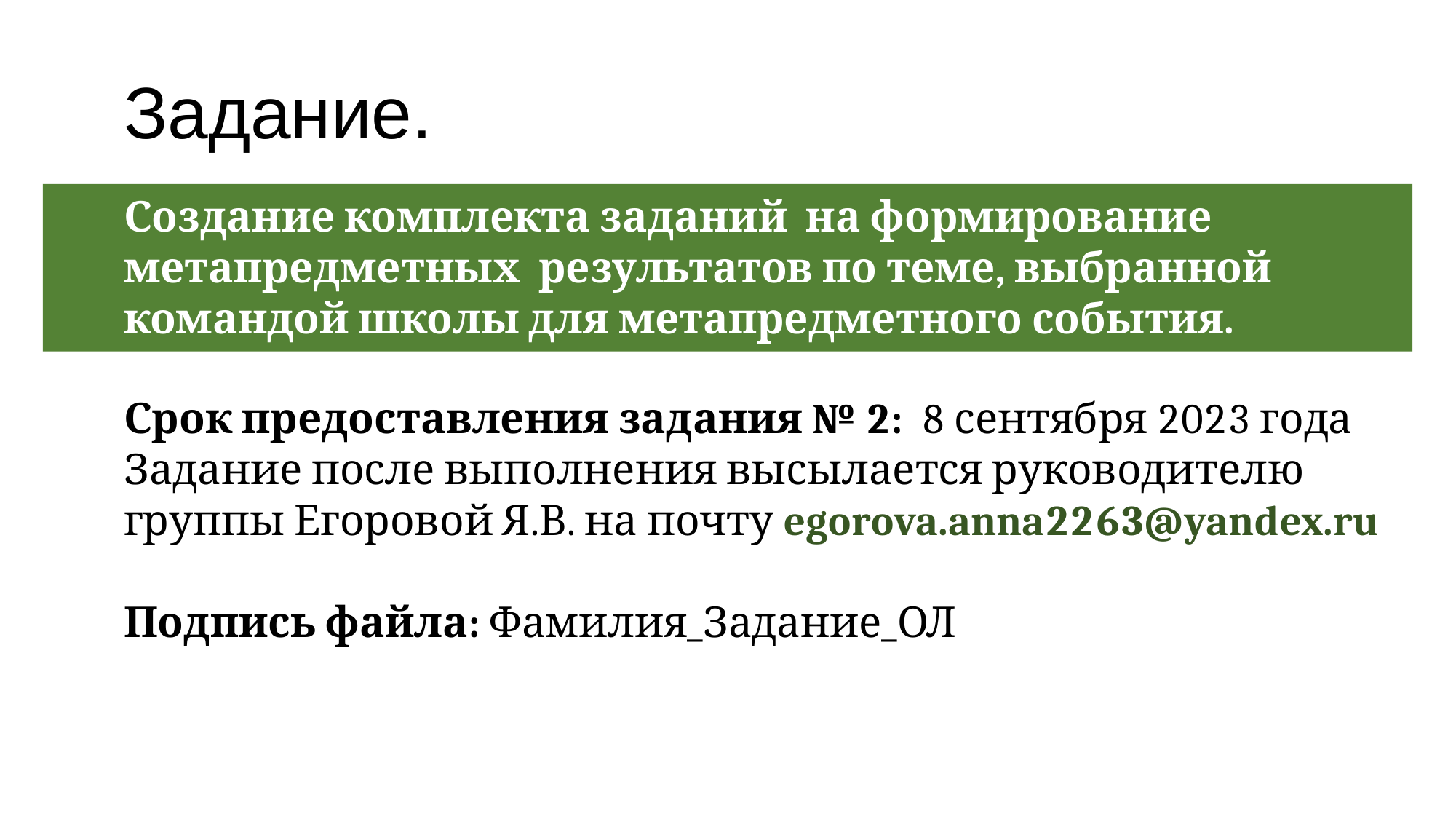

Задание.
Создание комплекта заданий  на формирование метапредметных  результатов по теме, выбранной командой школы для метапредметного события.

Срок предоставления задания № 2:  8 сентября 2023 года
Задание после выполнения высылается руководителю группы Егоровой Я.В. на почту egorova.anna2263@yandex.ru

Подпись файла: Фамилия_Задание_ОЛ